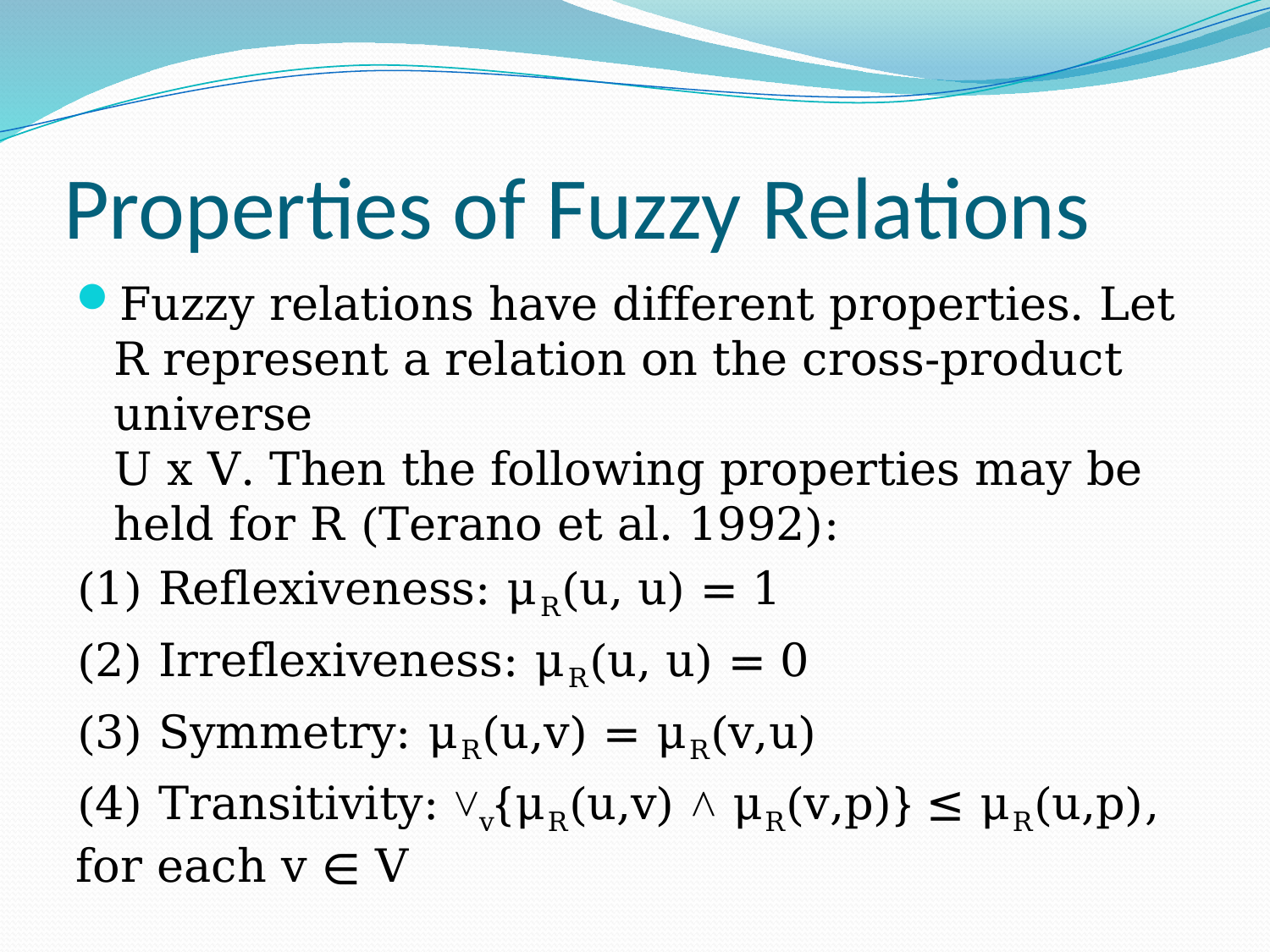

# Properties of Fuzzy Relations
Fuzzy relations have different properties. Let R represent a relation on the cross-product universe
U x V. Then the following properties may be held for R (Terano et al. 1992):
(1) Reflexiveness: μR(u, u) = 1
(2) Irreflexiveness: μR(u, u) = 0
(3) Symmetry: μR(u,v) = μR(v,u)
(4) Transitivity: ˅v{μR(u,v) ˄ μR(v,p)} ≤ μR(u,p), for each v ∊ V